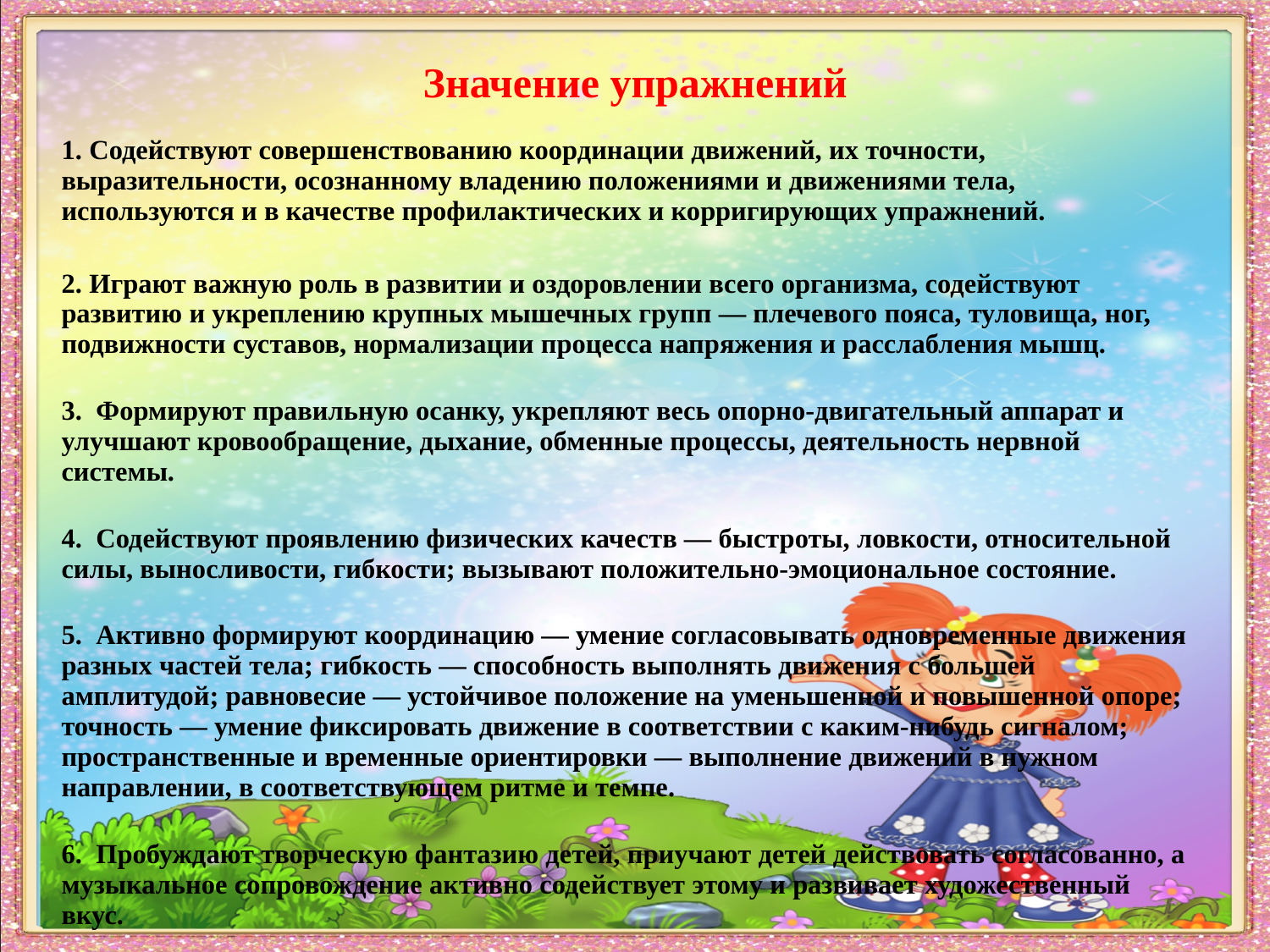

# Значение упражнений
       1. Содействуют совершенствованию координации движений, их точности, выразительности, осознанному владению положениями и движениями тела, используются и в качестве профилактических и корригирующих упражнений.

       2. Играют важную роль в развитии и оздоровлении всего организма, содействуют развитию и укреплению крупных мышечных групп — плечевого пояса, туловища, ног, подвижности суставов, нормализации процесса напряжения и расслабления мышц.
3.  Формируют правильную осанку, укрепляют весь опорно-двигательный аппарат и улучшают кровообращение, дыхание, обменные процессы, деятельность нервной системы.
4.  Содействуют проявлению физических качеств — быстроты, ловкости, относительной силы, выносливости, гибкости; вызывают положительно-эмоциональное состояние.
5.  Активно формируют координацию — умение согласовывать одновременные движения разных частей тела; гибкость — способность выполнять движения с большей амплитудой; равновесие — устойчивое положение на уменьшенной и повышенной опоре; точность — умение фиксировать движение в соответствии с каким-нибудь сигналом; пространственные и временные ориентировки — выполнение движений в нужном направлении, в соответствующем ритме и темпе.
6.  Пробуждают творческую фантазию детей, приучают детей действовать согласованно, а музыкальное сопровождение активно содействует этому и развивает художественный вкус.